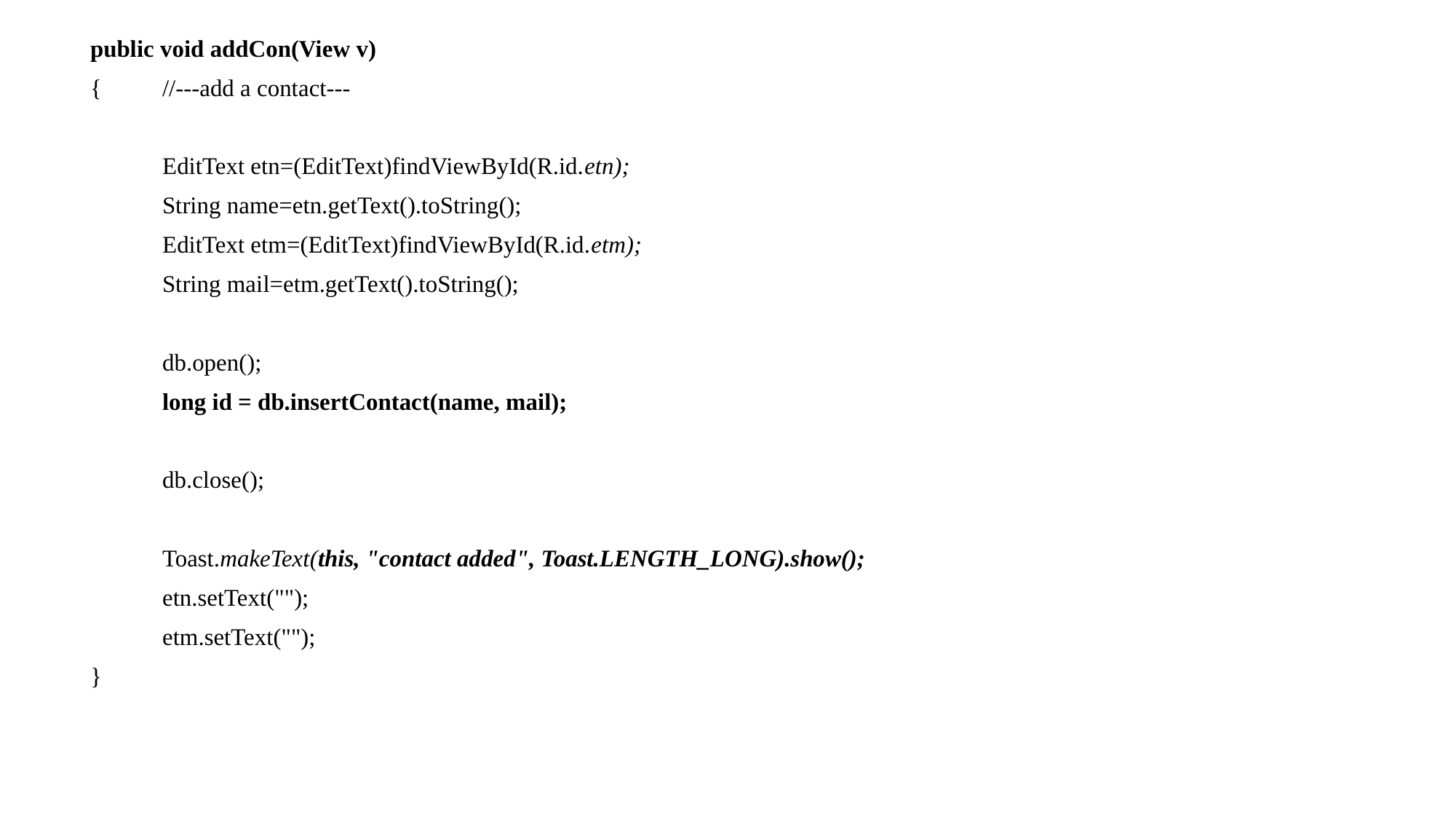

public void addCon(View v)
    {	//---add a contact---

    	EditText etn=(EditText)findViewById(R.id.etn);
    	String name=etn.getText().toString();
    	EditText etm=(EditText)findViewById(R.id.etm);
    	String mail=etm.getText().toString();

        	db.open();
        	long id = db.insertContact(name, mail);

        	db.close();

        	Toast.makeText(this, "contact added", Toast.LENGTH_LONG).show();
        	etn.setText("");
        	etm.setText("");
    }